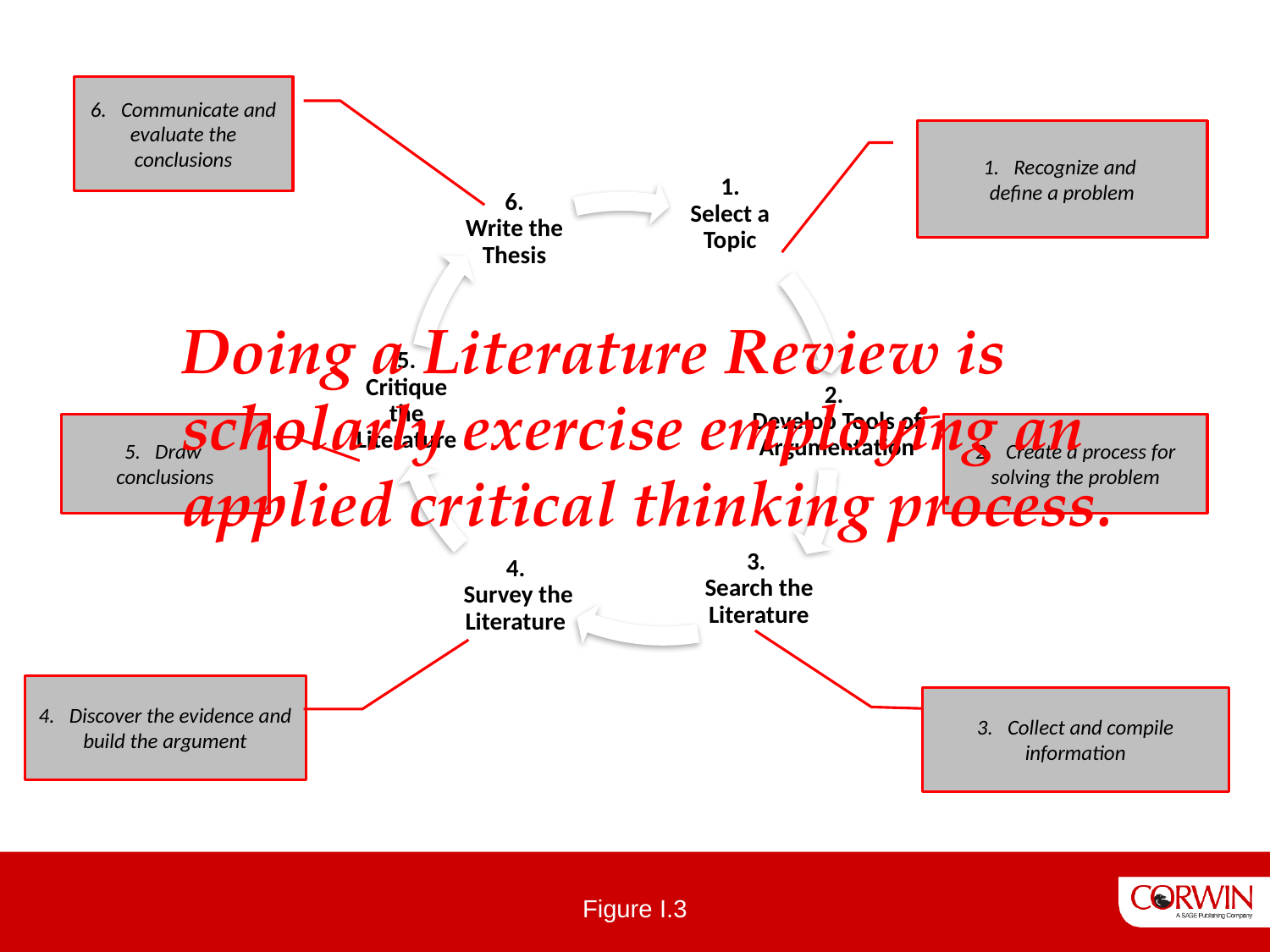

6.   Communicate and evaluate the conclusions
1.   Recognize and
define a problem
1.
Select a Topic
2.
Develop Tools of Argumentation
3.
Search the Literature
4.
 Survey the Literature
5.
Critique the Literature
6.
Write the Thesis
Doing a Literature Review is  scholarly exercise employing an applied critical thinking process.
5.   Draw
conclusions
2.   Create a process for solving the problem
4.   Discover the evidence and build the argument
3.   Collect and compile information
Figure I.3